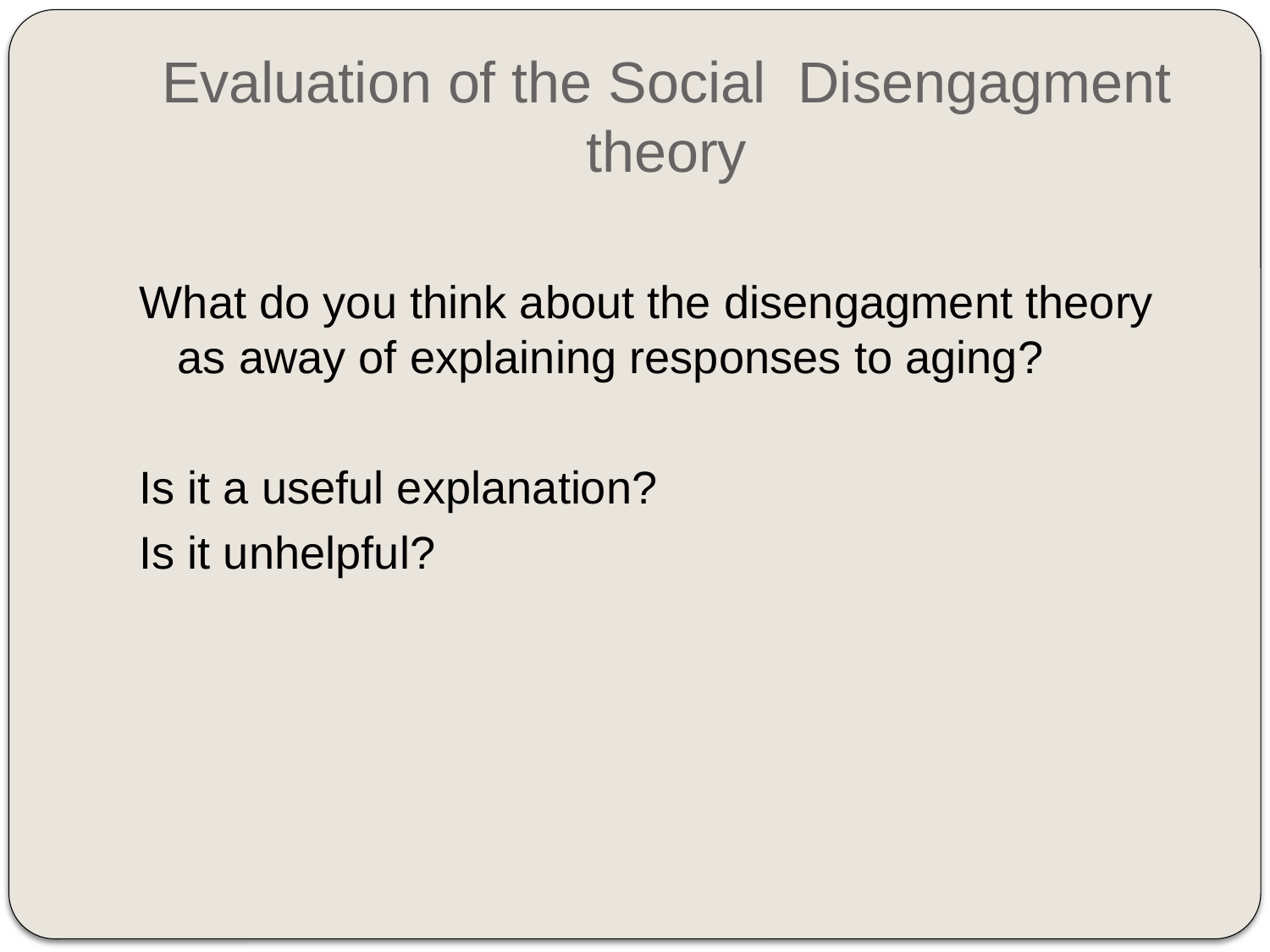

# Evaluation of the Social  Disengagment theory

What do you think about the disengagment theory as away of explaining responses to aging?

Is it a useful explanation?
Is it unhelpful?